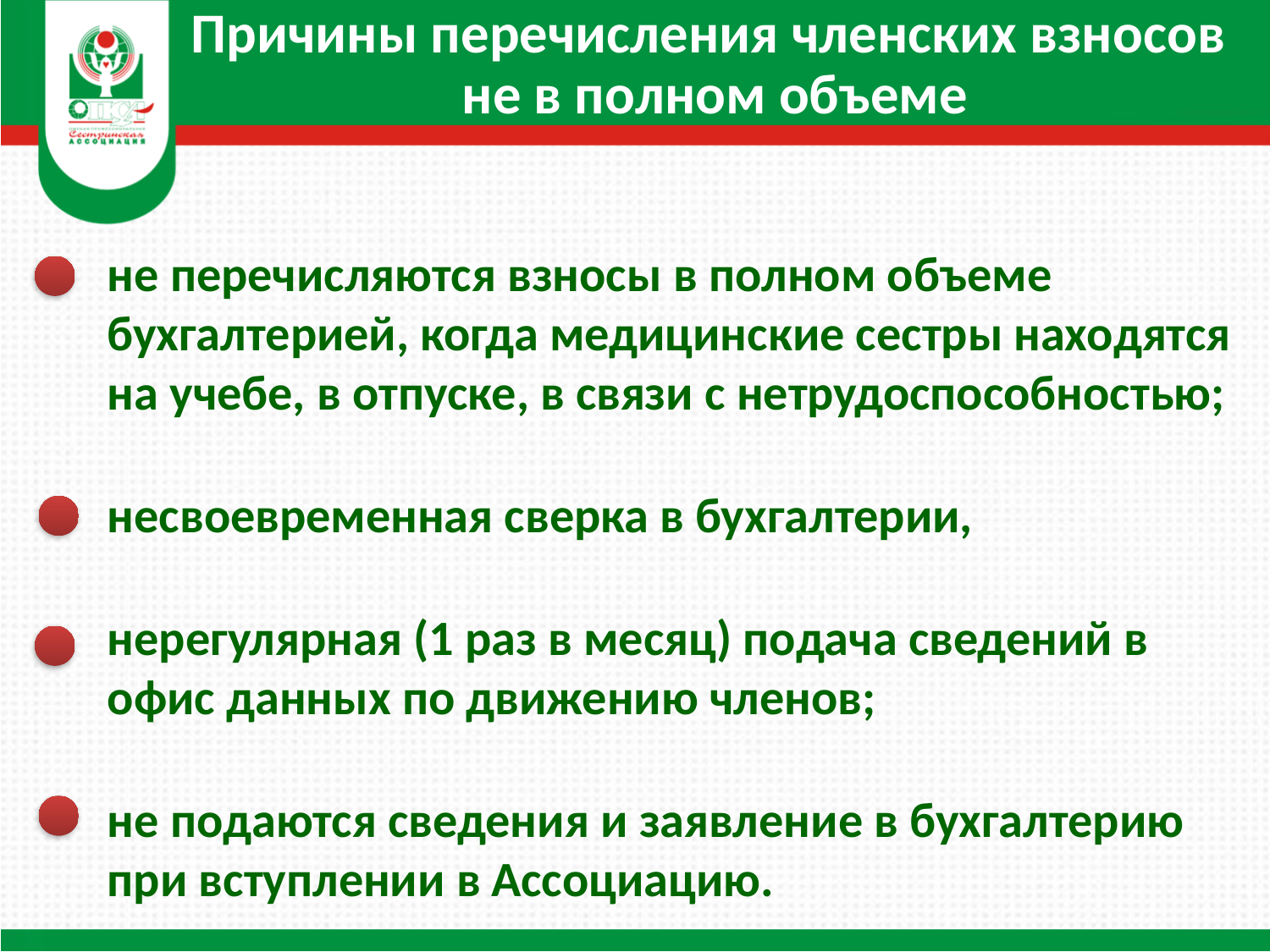

Причины перечисления членских взносов
не в полном объеме
не перечисляются взносы в полном объеме бухгалтерией, когда медицинские сестры находятся на учебе, в отпуске, в связи с нетрудоспособностью;
несвоевременная сверка в бухгалтерии,
нерегулярная (1 раз в месяц) подача сведений в офис данных по движению членов;
не подаются сведения и заявление в бухгалтерию при вступлении в Ассоциацию.